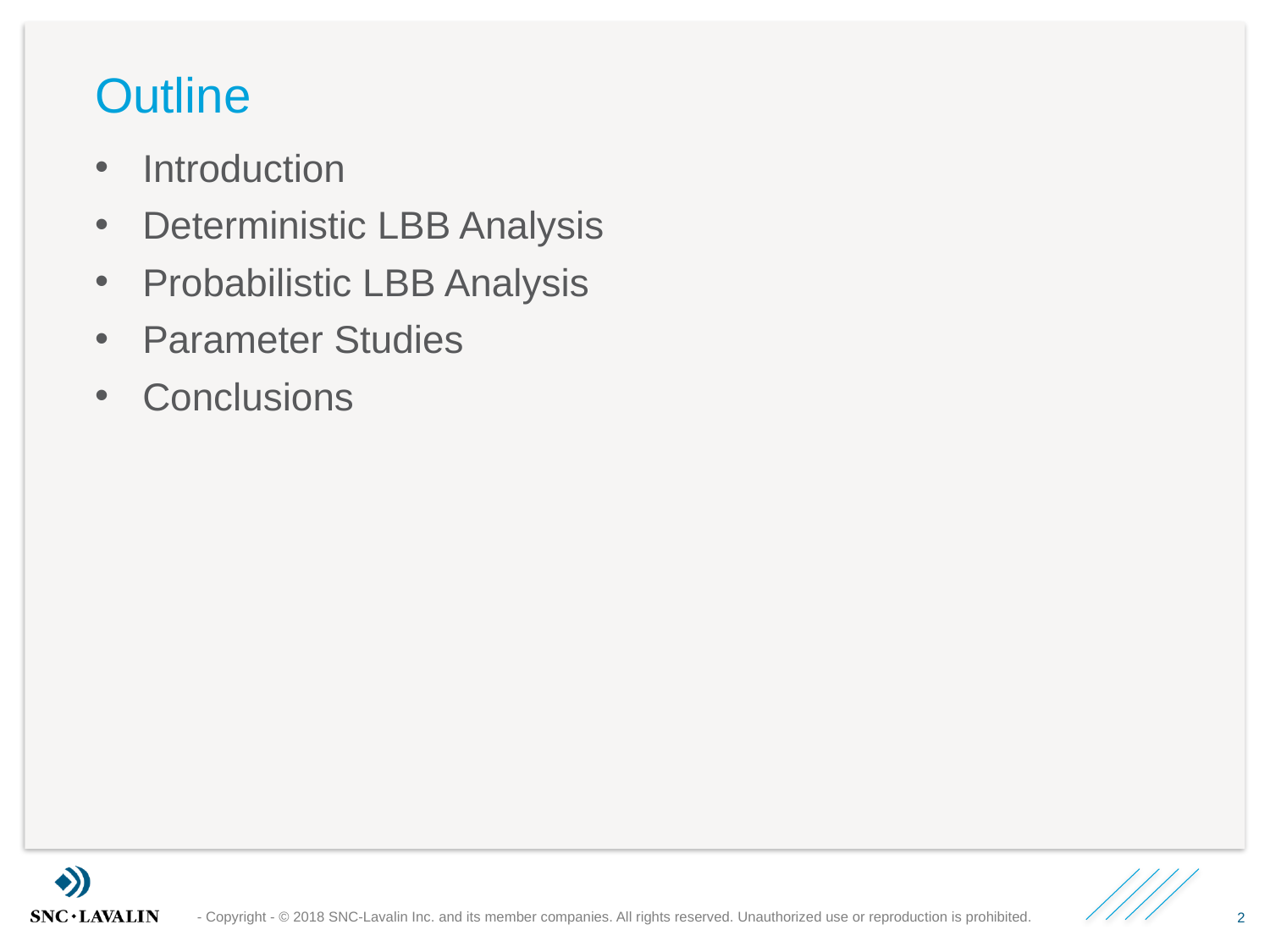

# Outline
Introduction
Deterministic LBB Analysis
Probabilistic LBB Analysis
Parameter Studies
Conclusions

- Copyright - © 2018 SNC-Lavalin Inc. and its member companies. All rights reserved. Unauthorized use or reproduction is prohibited.
2